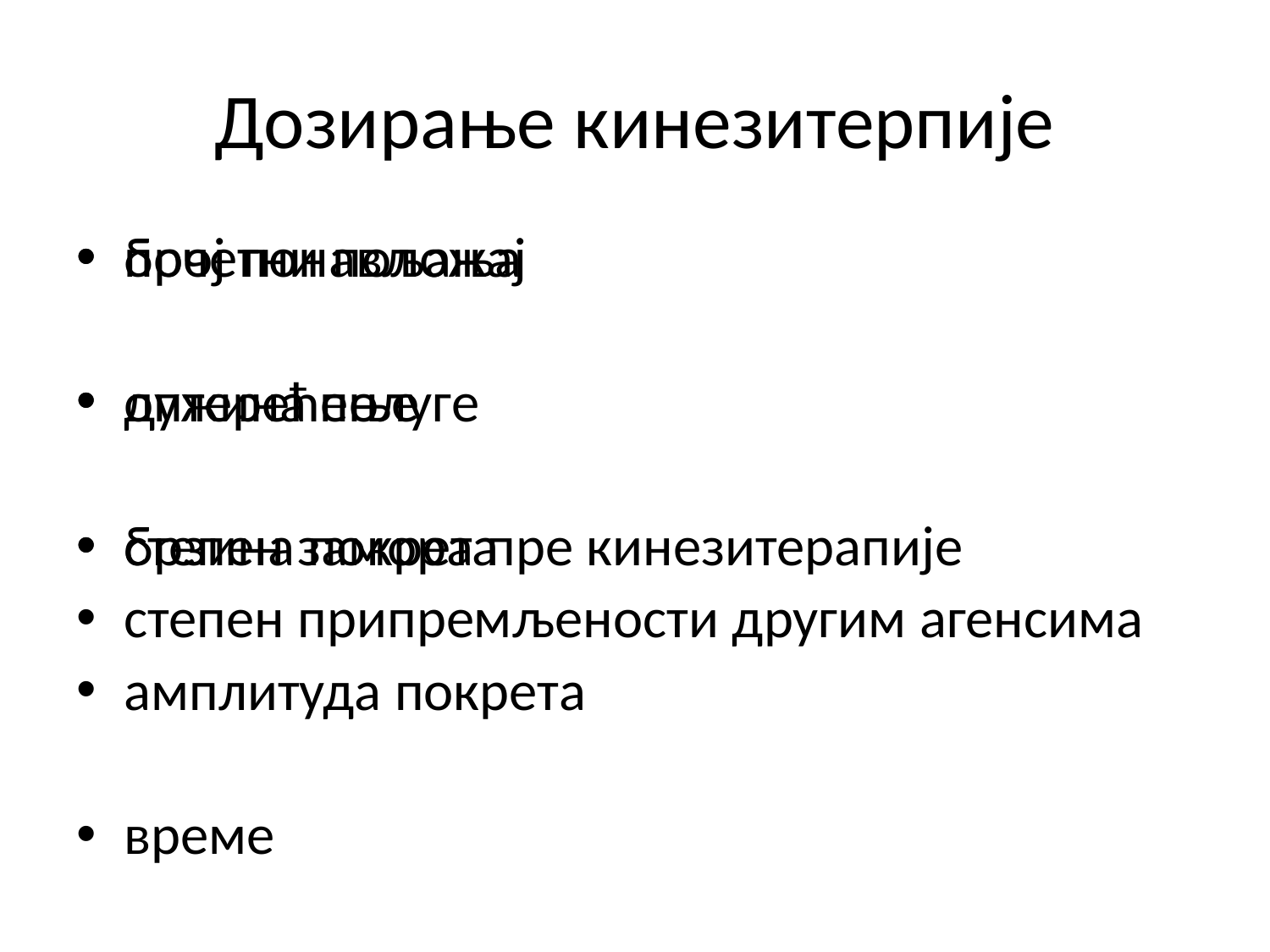

# Дозирање кинезитерпије
почетни положај

оптерећење

брзина покрета

амплитуда покрета

време
број понављања

дужина полуге

степен замора пре кинезитерапије
степен припремљености другим агенсима